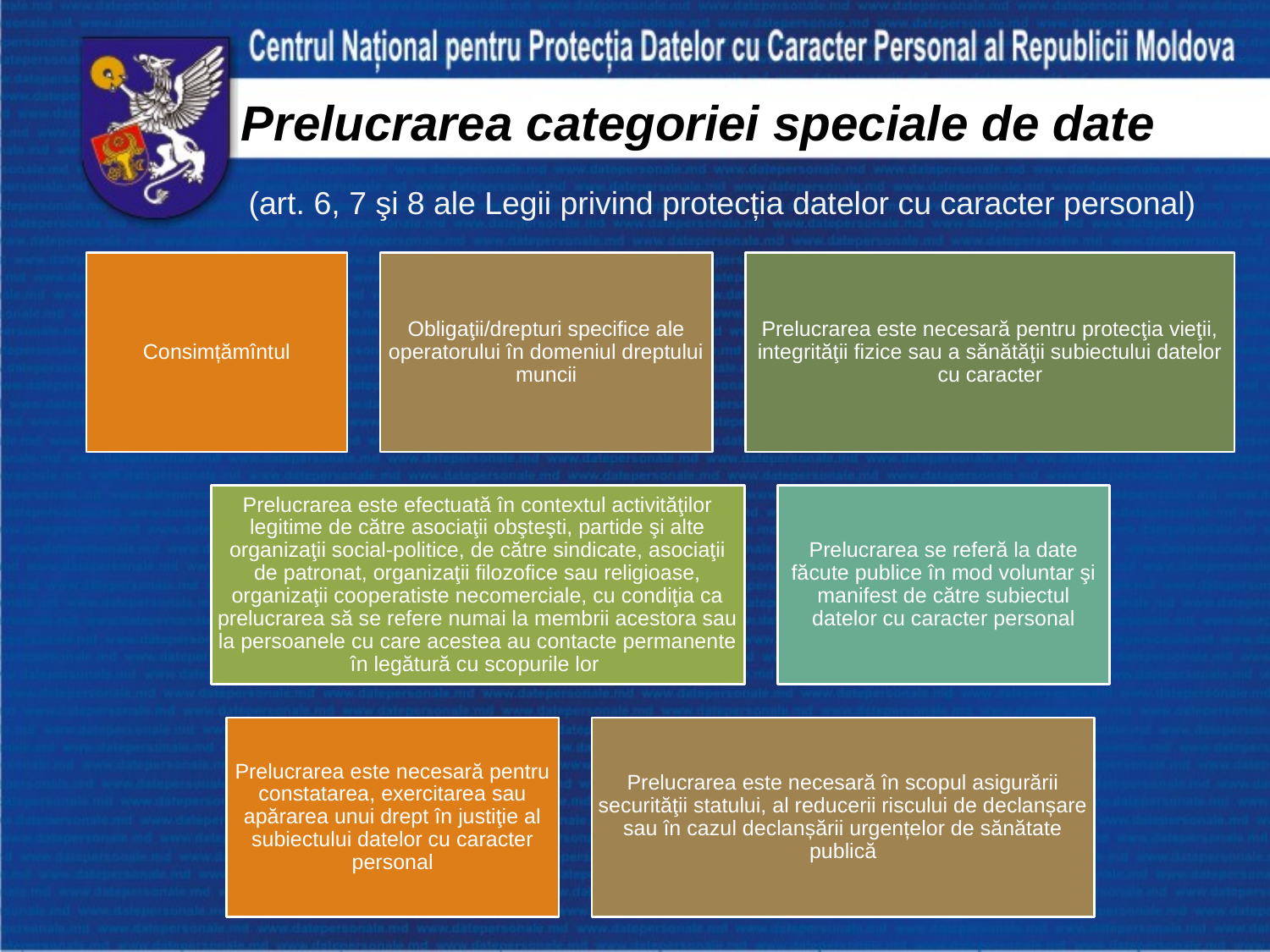

# Prelucrarea categoriei speciale de date
(art. 6, 7 şi 8 ale Legii privind protecția datelor cu caracter personal)
Consimțămîntul
Obligaţii/drepturi specifice ale operatorului în domeniul dreptului muncii
Prelucrarea este necesară pentru protecţia vieţii, integrităţii fizice sau a sănătăţii subiectului datelor cu caracter
Prelucrarea este efectuată în contextul activităţilor legitime de către asociaţii obşteşti, partide şi alte organizaţii social-politice, de către sindicate, asociaţii de patronat, organizaţii filozofice sau religioase, organizaţii cooperatiste necomerciale, cu condiţia ca prelucrarea să se refere numai la membrii acestora sau la persoanele cu care acestea au contacte permanente în legătură cu scopurile lor
Prelucrarea se referă la date făcute publice în mod voluntar şi manifest de către subiectul datelor cu caracter personal
Prelucrarea este necesară pentru constatarea, exercitarea sau apărarea unui drept în justiţie al subiectului datelor cu caracter personal
Prelucrarea este necesară în scopul asigurării securităţii statului, al reducerii riscului de declanșare sau în cazul declanșării urgențelor de sănătate publică